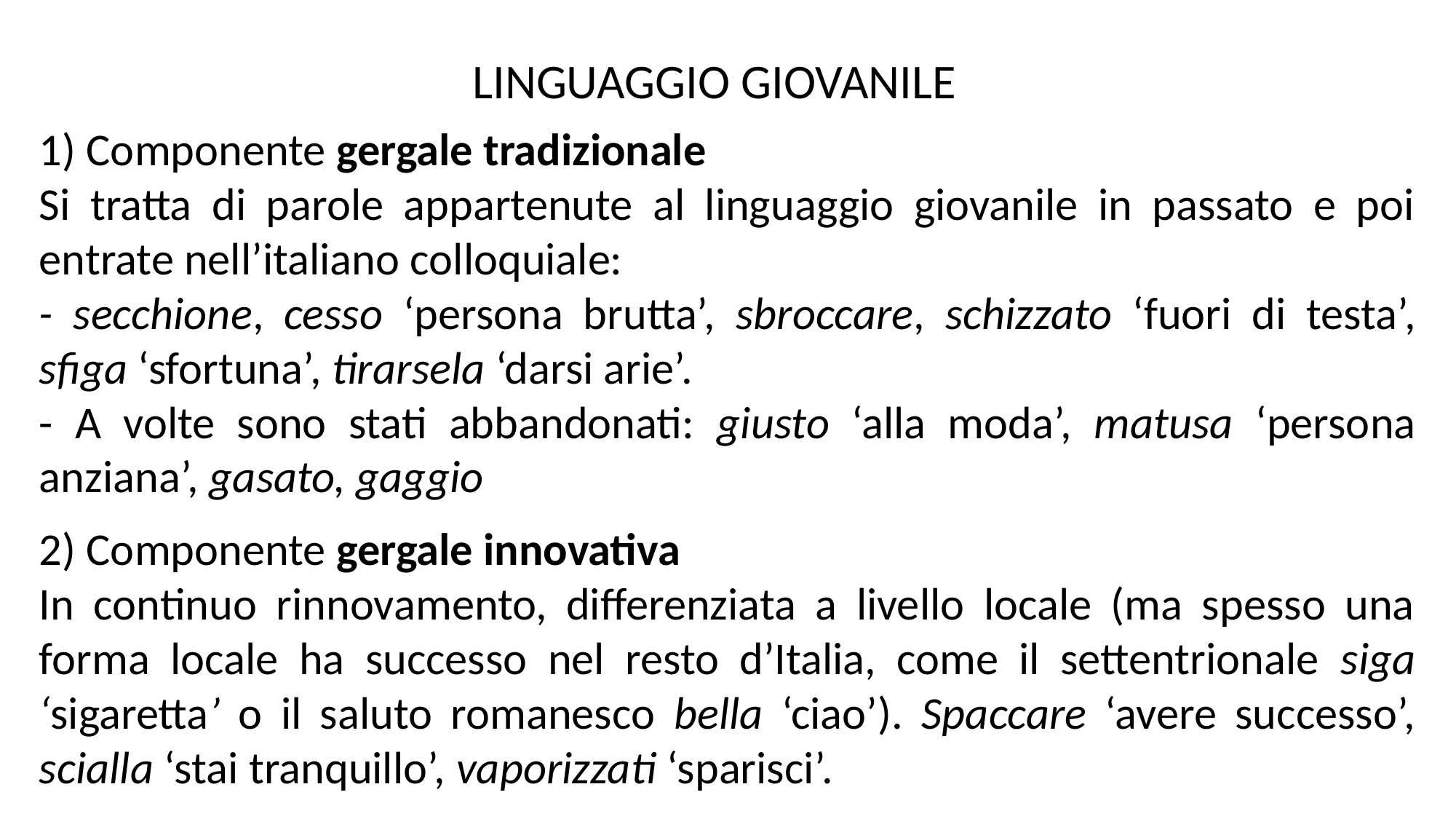

LINGUAGGIO GIOVANILE
1) Componente gergale tradizionale
Si tratta di parole appartenute al linguaggio giovanile in passato e poi entrate nell’italiano colloquiale:
- secchione, cesso ‘persona brutta’, sbroccare, schizzato ‘fuori di testa’, sfiga ‘sfortuna’, tirarsela ‘darsi arie’.
- A volte sono stati abbandonati: giusto ‘alla moda’, matusa ‘persona anziana’, gasato, gaggio

2) Componente gergale innovativa
In continuo rinnovamento, differenziata a livello locale (ma spesso una forma locale ha successo nel resto d’Italia, come il settentrionale siga ‘sigaretta’ o il saluto romanesco bella ‘ciao’). Spaccare ‘avere successo’, scialla ‘stai tranquillo’, vaporizzati ‘sparisci’.